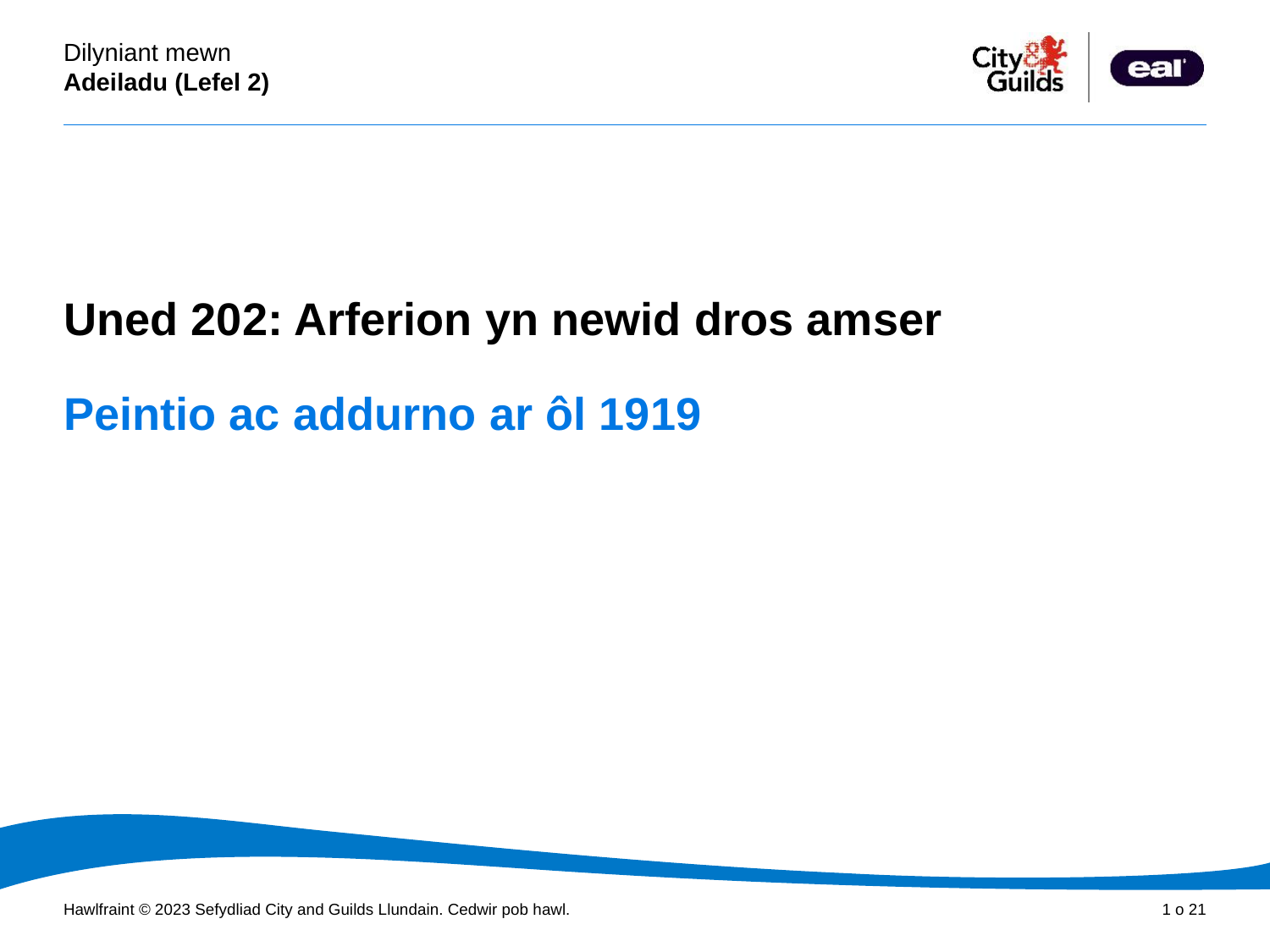

Cyflwyniad PowerPoint
Uned 202: Arferion yn newid dros amser
# Peintio ac addurno ar ôl 1919